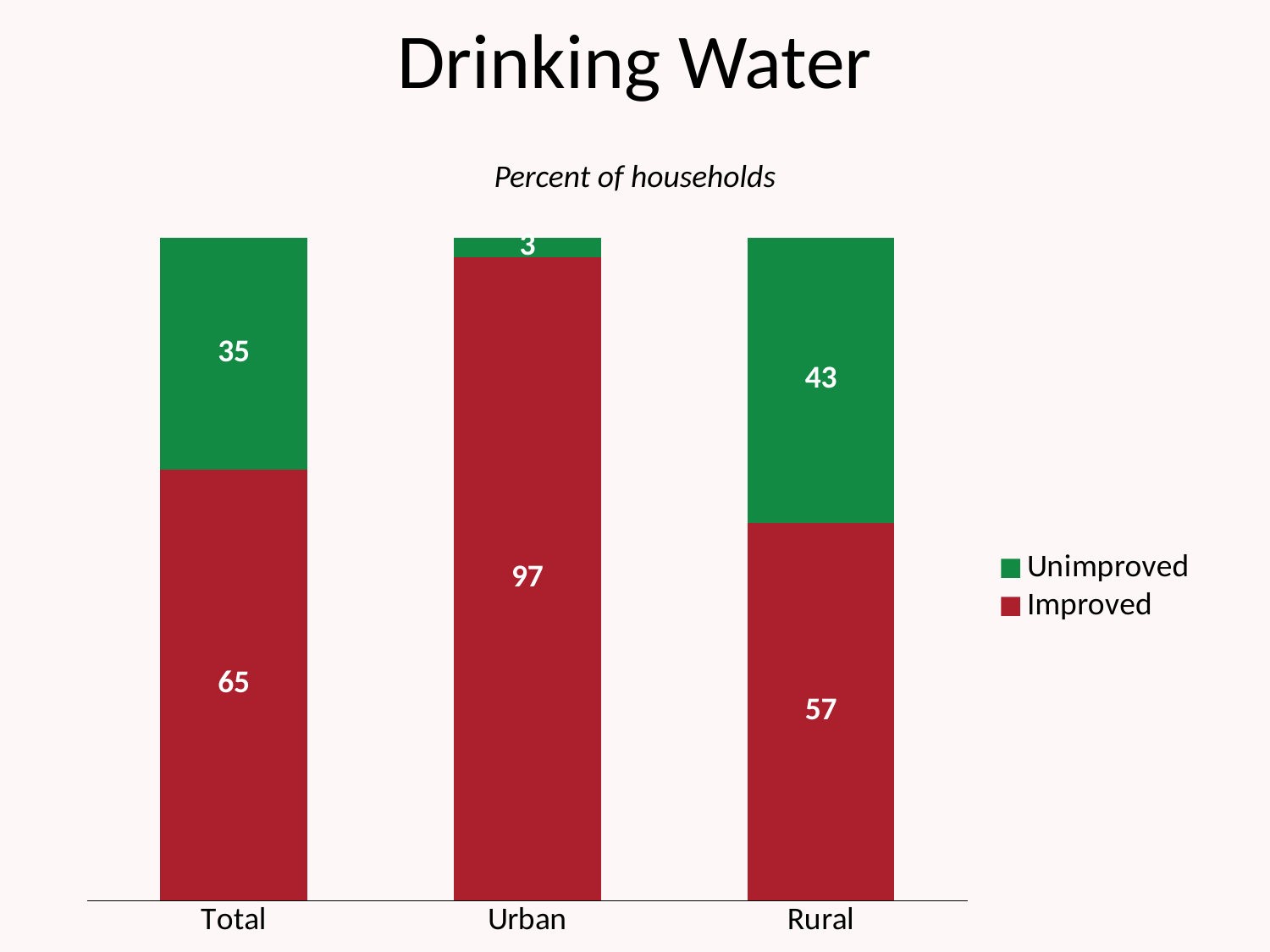

# Drinking Water
Percent of households

### Chart

| Category | Improved | Unimproved |
|---|---|---|
| Total | 65.0 | 35.0 |
| Urban | 97.0 | 3.0 |
| Rural | 57.0 | 43.0 |